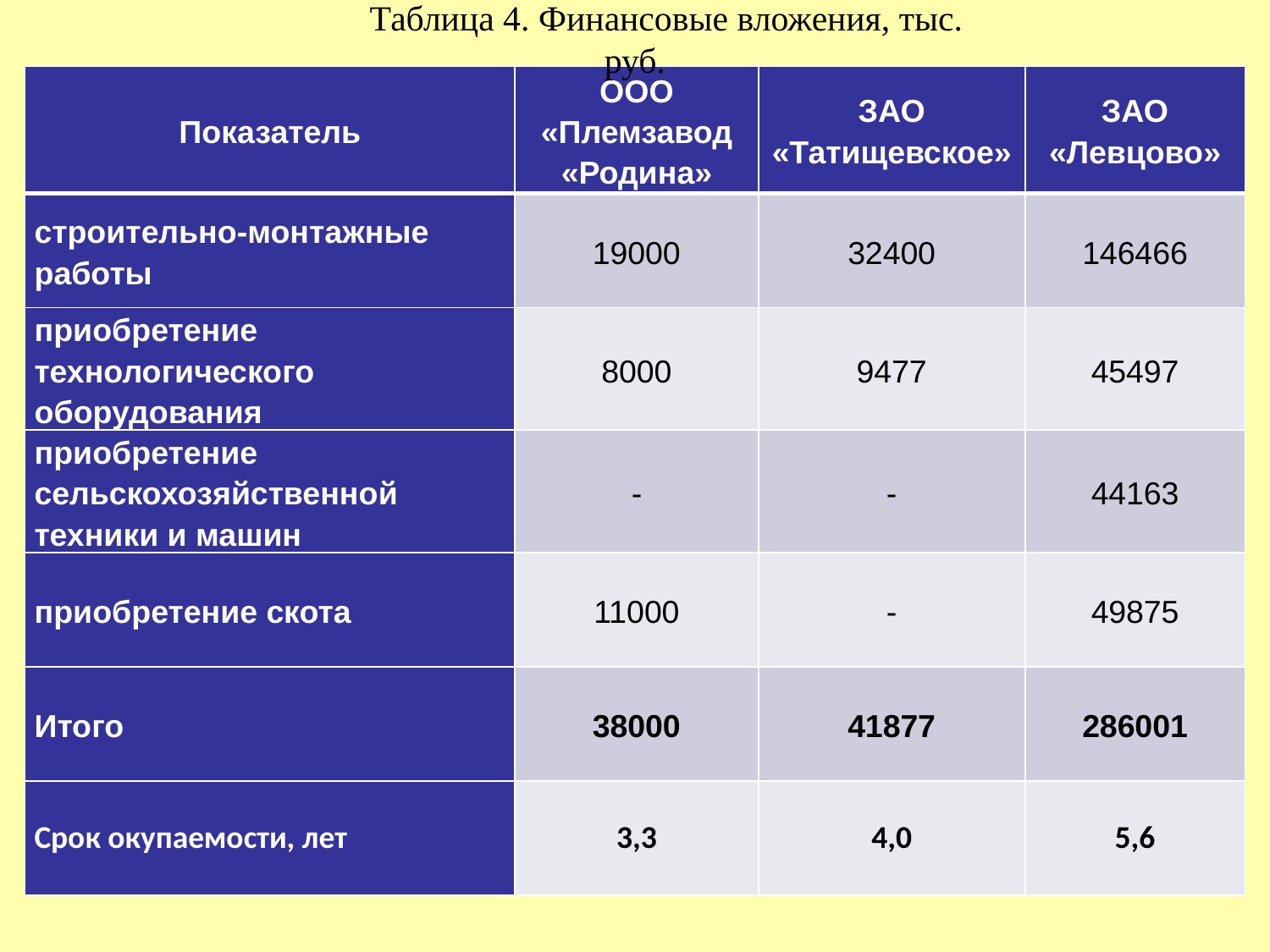

Таблица 4. Финансовые вложения, тыс. руб.
| Показатель | ООО «Племзавод «Родина» | ЗАО «Татищевское» | ЗАО «Левцово» |
| --- | --- | --- | --- |
| строительно-монтажные работы | 19000 | 32400 | 146466 |
| приобретение технологического оборудования | 8000 | 9477 | 45497 |
| приобретение сельскохозяйственной техники и машин | - | - | 44163 |
| приобретение скота | 11000 | - | 49875 |
| Итого | 38000 | 41877 | 286001 |
| Срок окупаемости, лет | 3,3 | 4,0 | 5,6 |